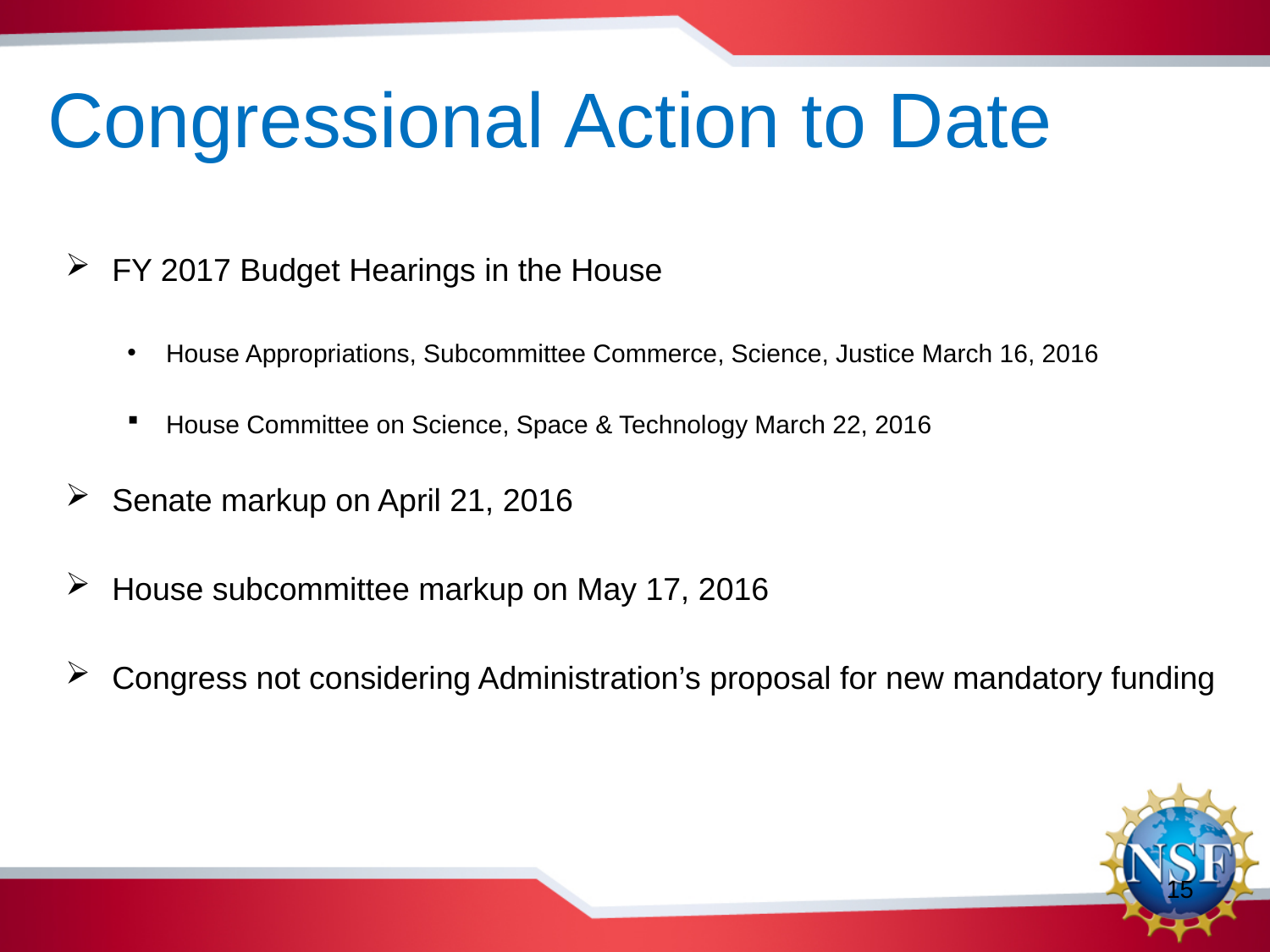

# Congressional Action to Date
FY 2017 Budget Hearings in the House

House Appropriations, Subcommittee Commerce, Science, Justice March 16, 2016

House Committee on Science, Space & Technology March 22, 2016

Senate markup on April 21, 2016

House subcommittee markup on May 17, 2016

Congress not considering Administration’s proposal for new mandatory funding

15